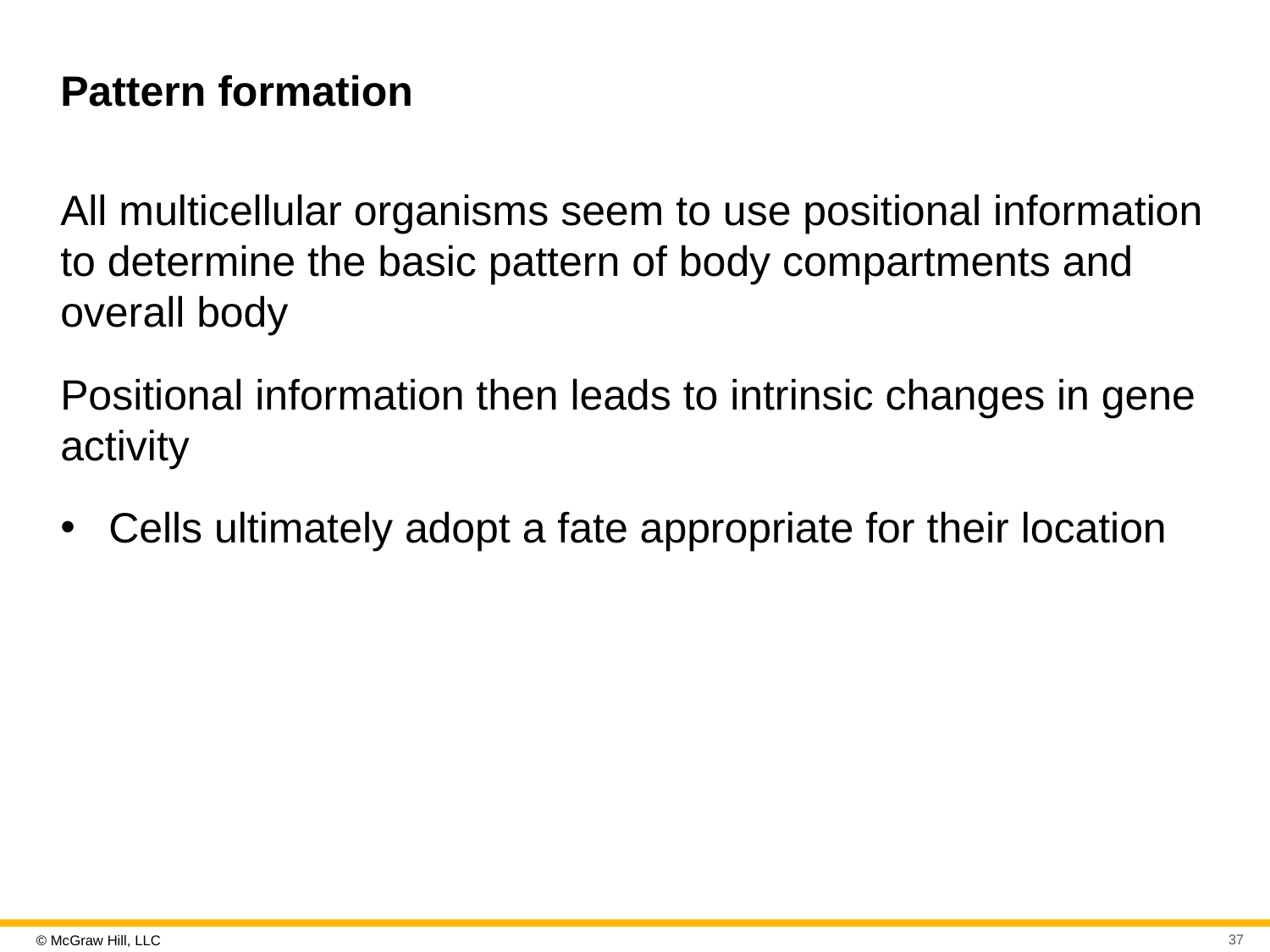

# Pattern formation
All multicellular organisms seem to use positional information to determine the basic pattern of body compartments and overall body
Positional information then leads to intrinsic changes in gene activity
Cells ultimately adopt a fate appropriate for their location
37